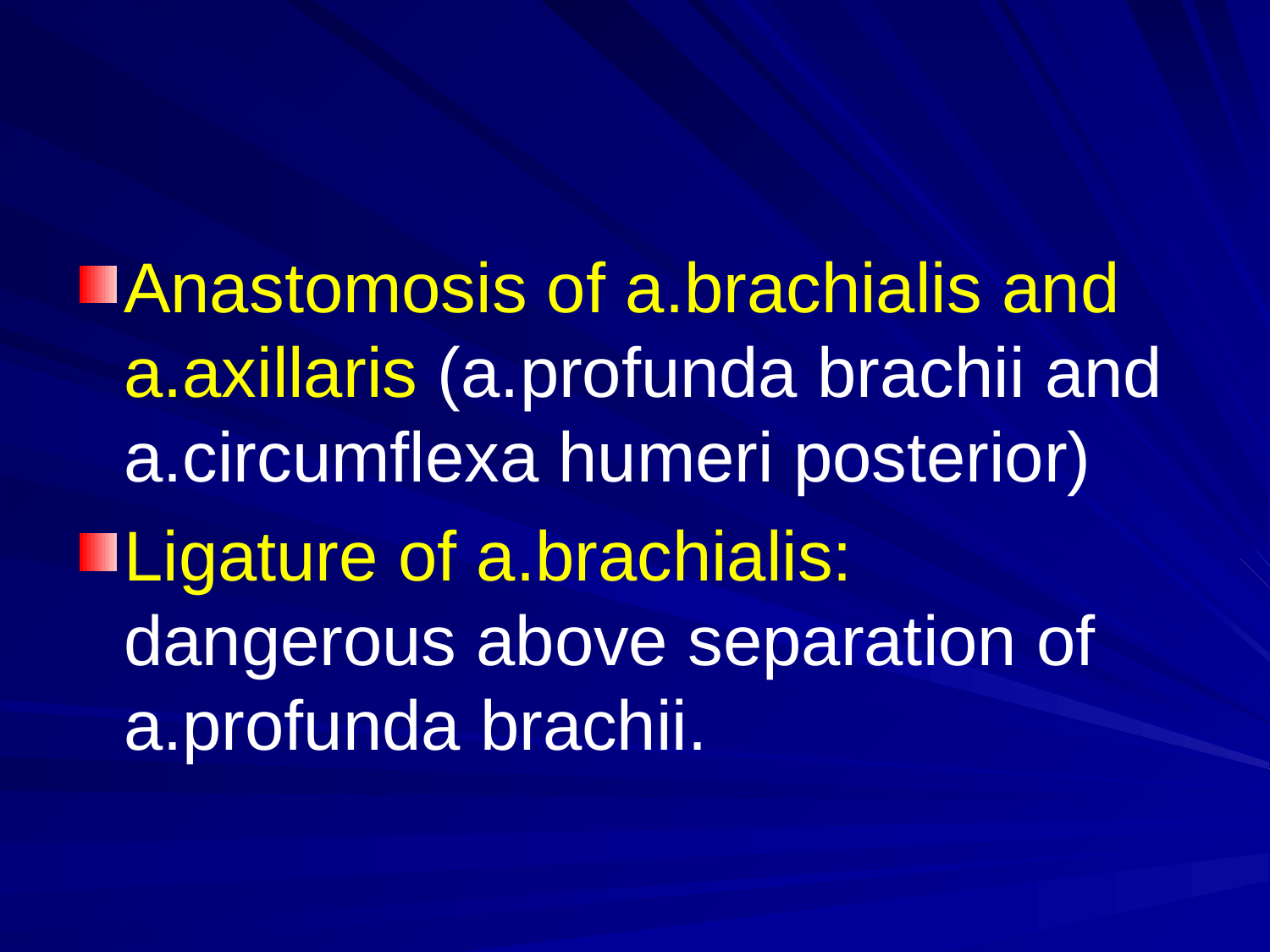

# Anastomosis of a.brachialis and a.axillaris (a.profunda brachii and a.circumflexa humeri posterior)
Ligature of a.brachialis: dangerous above separation of a.profunda brachii.